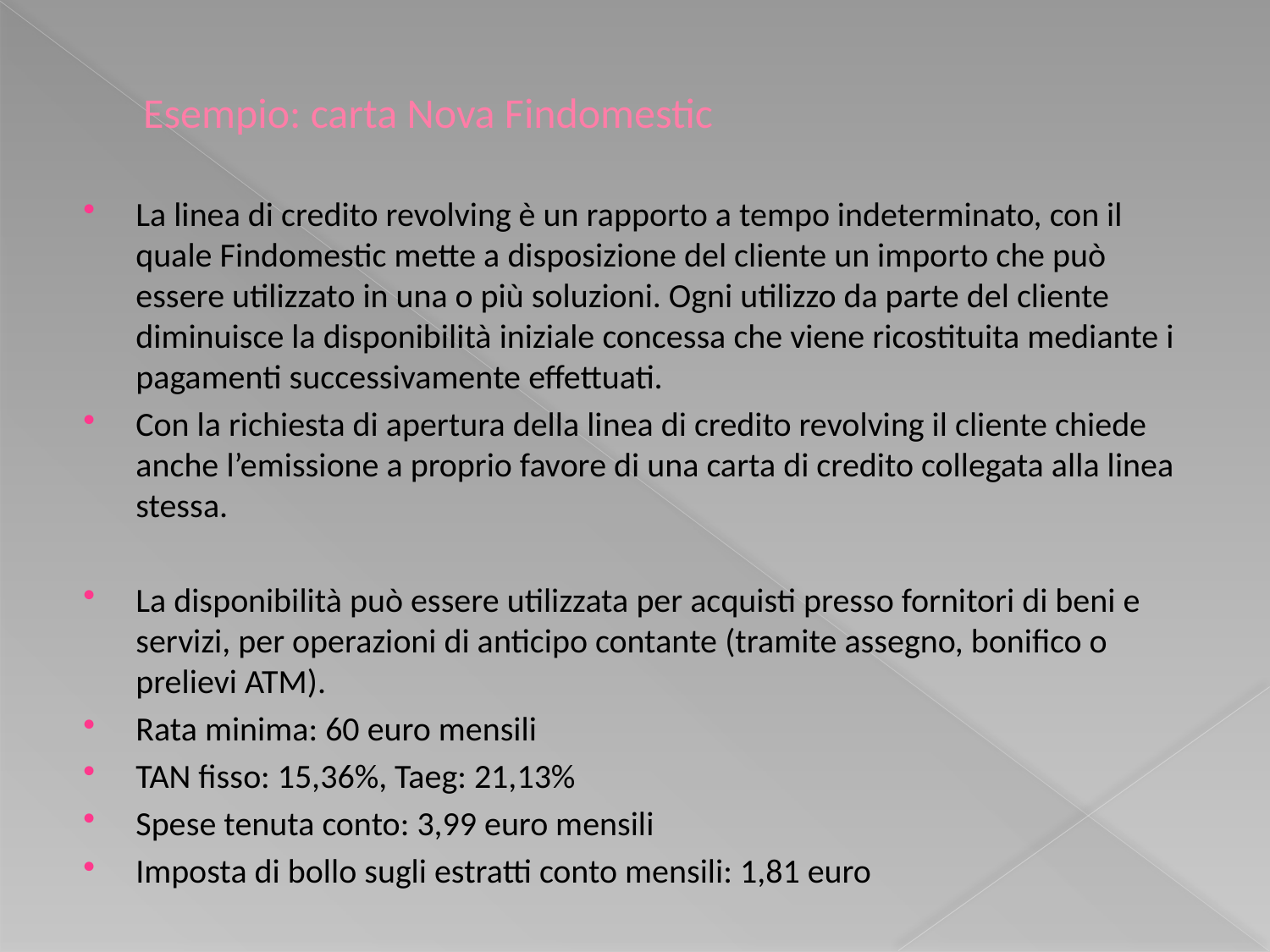

# Esempio: carta Nova Findomestic
La linea di credito revolving è un rapporto a tempo indeterminato, con il quale Findomestic mette a disposizione del cliente un importo che può essere utilizzato in una o più soluzioni. Ogni utilizzo da parte del cliente diminuisce la disponibilità iniziale concessa che viene ricostituita mediante i pagamenti successivamente effettuati.
Con la richiesta di apertura della linea di credito revolving il cliente chiede anche l’emissione a proprio favore di una carta di credito collegata alla linea stessa.

La disponibilità può essere utilizzata per acquisti presso fornitori di beni e servizi, per operazioni di anticipo contante (tramite assegno, bonifico o prelievi ATM).
Rata minima: 60 euro mensili
TAN fisso: 15,36%, Taeg: 21,13%
Spese tenuta conto: 3,99 euro mensili
Imposta di bollo sugli estratti conto mensili: 1,81 euro